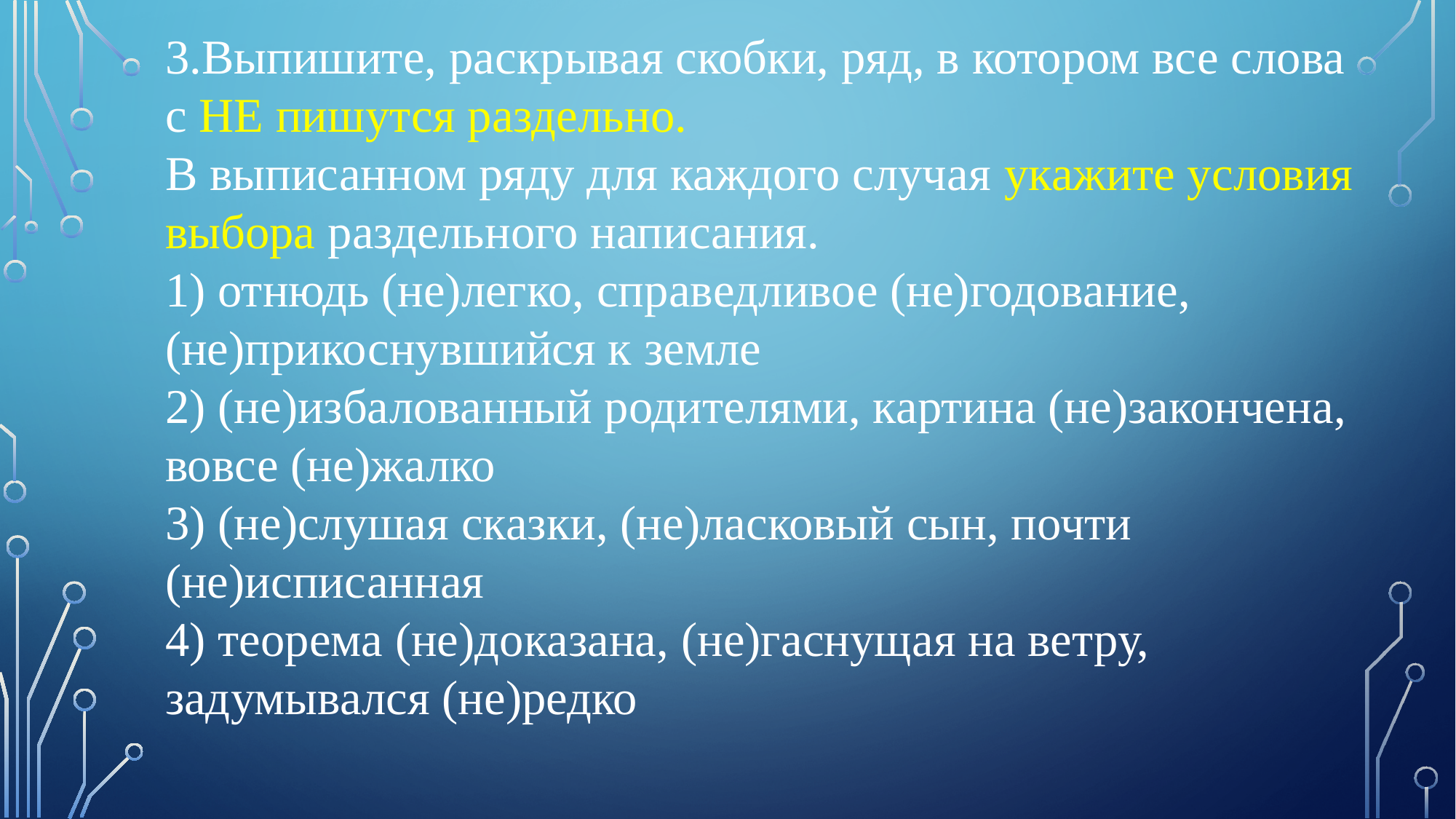

3.Выпишите, раскрывая скобки, ряд, в котором все слова с НЕ пишутся раздельно.
В выписанном ряду для каждого случая укажите условия выбора раздельного написания.
1) отнюдь (не)легко, справедливое (не)годование, (не)прикоснувшийся к земле
2) (не)избалованный родителями, картина (не)закончена, вовсе (не)жалко
3) (не)слушая сказки, (не)ласковый сын, почти (не)исписанная
4) теорема (не)доказана, (не)гаснущая на ветру, задумывался (не)редко